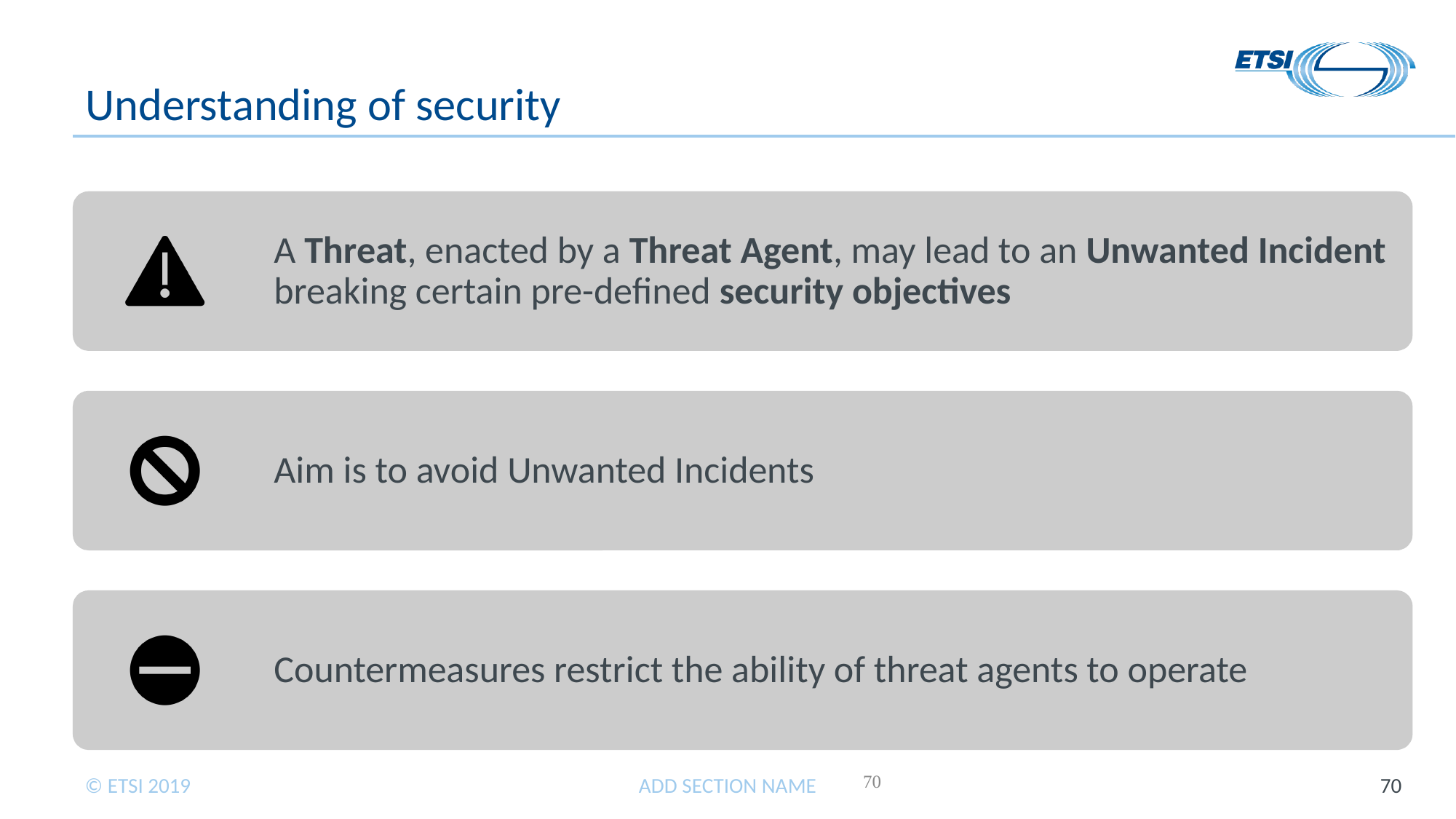

# Understanding of security
A Threat, enacted by a Threat Agent, may lead to an Unwanted Incident breaking certain pre-defined security objectives
Aim is to avoid Unwanted Incidents
Countermeasures restrict the ability of threat agents to operate
70
ADD SECTION NAME